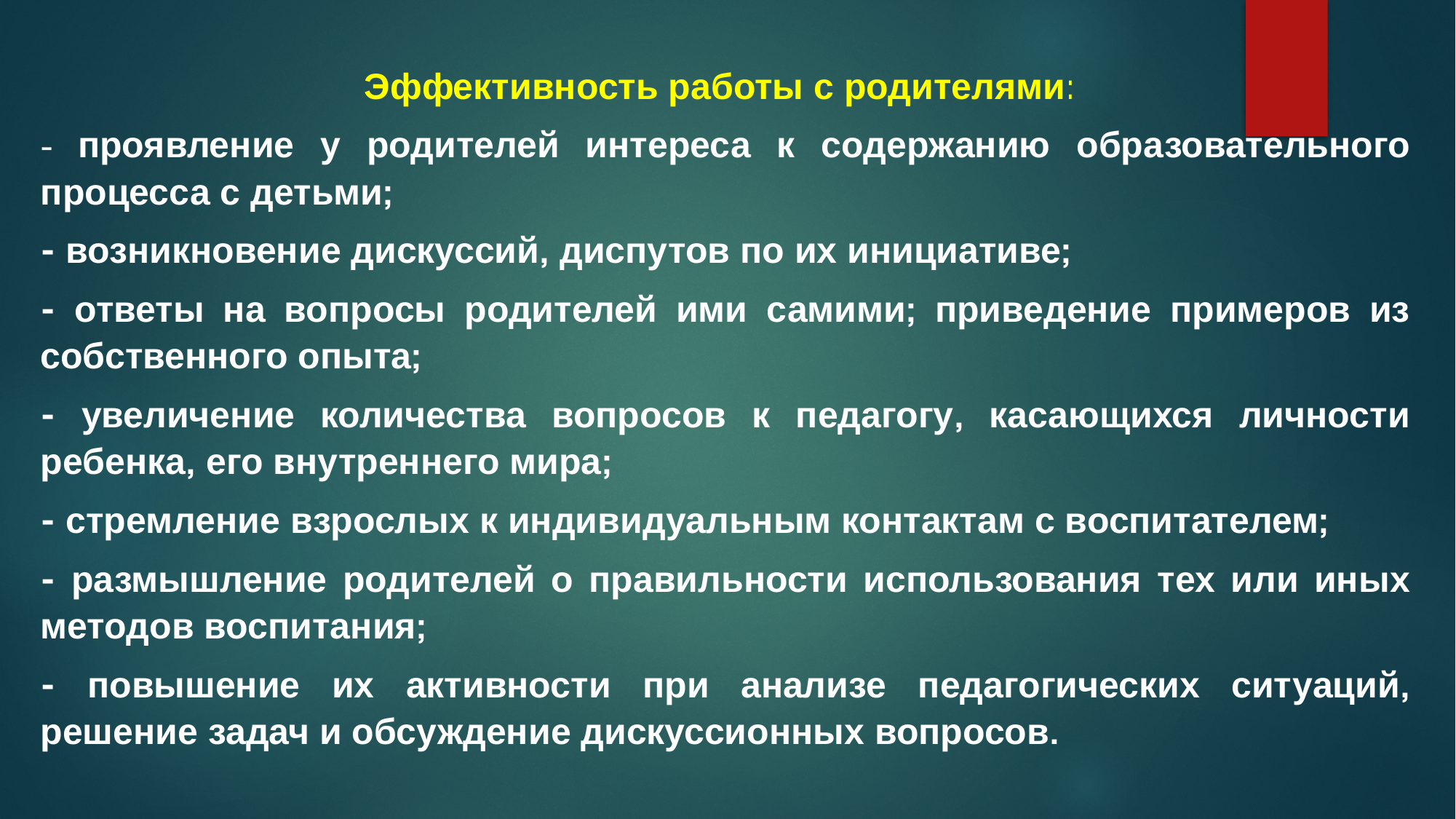

Эффективность работы с родителями:
- проявление у родителей интереса к содержанию образовательного процесса с детьми;
- возникновение дискуссий, диспутов по их инициативе;
- ответы на вопросы родителей ими самими; приведение примеров из собственного опыта;
- увеличение количества вопросов к педагогу, касающихся личности ребенка, его внутреннего мира;
- стремление взрослых к индивидуальным контактам с воспитателем;
- размышление родителей о правильности использования тех или иных методов воспитания;
- повышение их активности при анализе педагогических ситуаций, решение задач и обсуждение дискуссионных вопросов.